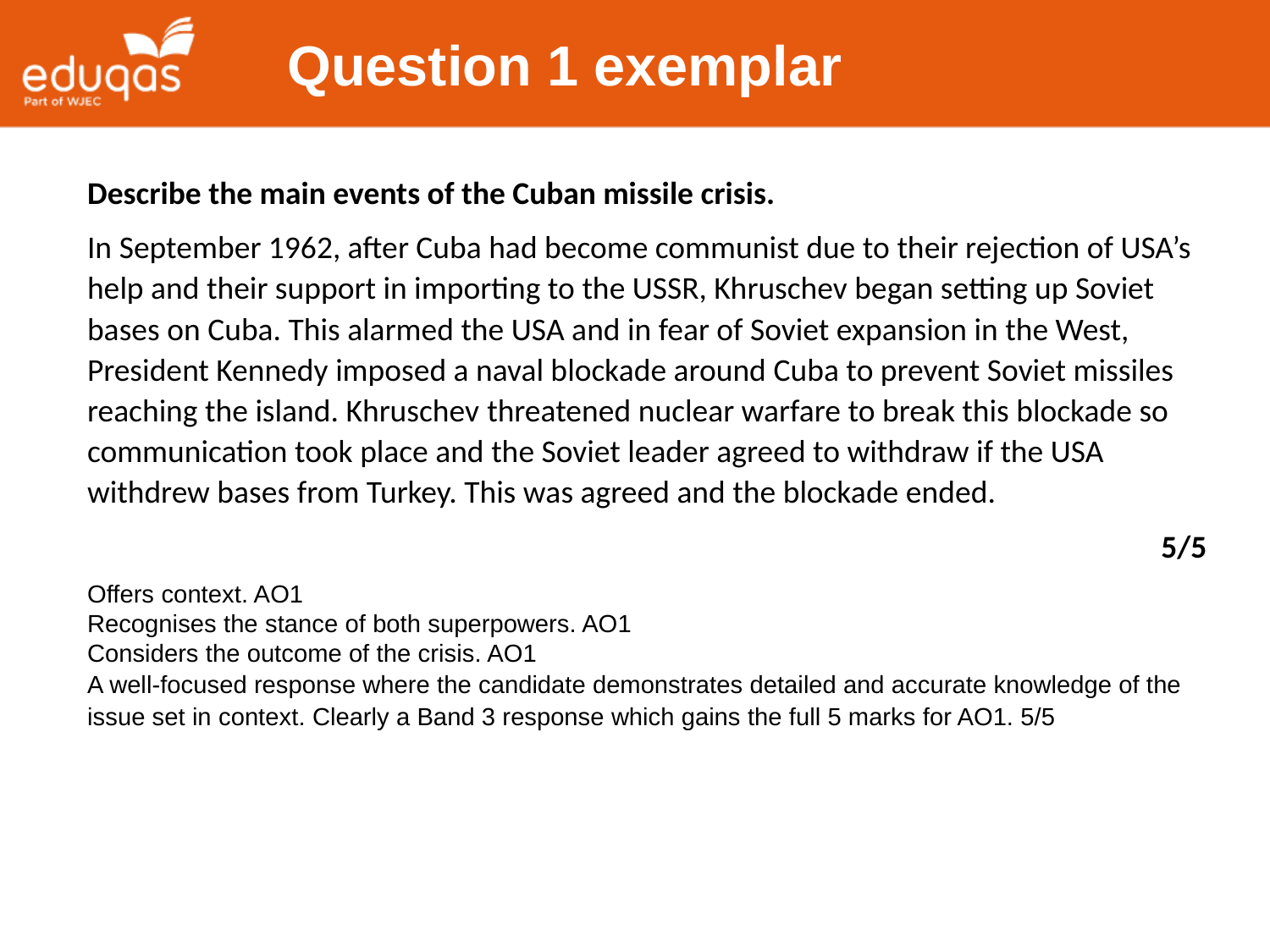

# Question 1 exemplar

Describe the main events of the Cuban missile crisis.
In September 1962, after Cuba had become communist due to their rejection of USA’s help and their support in importing to the USSR, Khruschev began setting up Soviet bases on Cuba. This alarmed the USA and in fear of Soviet expansion in the West, President Kennedy imposed a naval blockade around Cuba to prevent Soviet missiles reaching the island. Khruschev threatened nuclear warfare to break this blockade so communication took place and the Soviet leader agreed to withdraw if the USA withdrew bases from Turkey. This was agreed and the blockade ended.
5/5
Offers context. AO1
Recognises the stance of both superpowers. AO1
Considers the outcome of the crisis. AO1
A well-focused response where the candidate demonstrates detailed and accurate knowledge of the issue set in context. Clearly a Band 3 response which gains the full 5 marks for AO1. 5/5